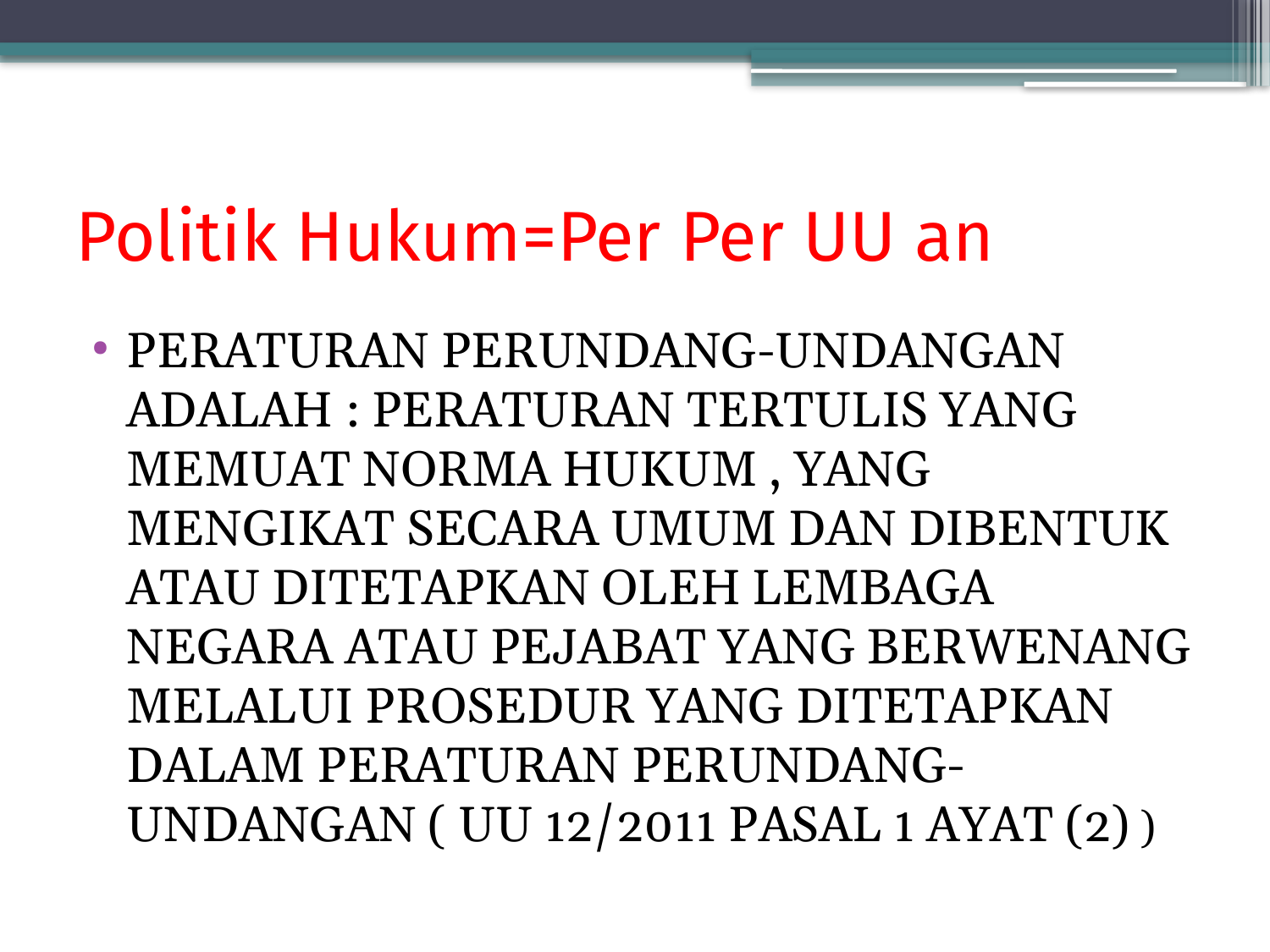

# Politik Hukum=Per Per UU an
PERATURAN PERUNDANG-UNDANGAN ADALAH : PERATURAN TERTULIS YANG MEMUAT NORMA HUKUM , YANG MENGIKAT SECARA UMUM DAN DIBENTUK ATAU DITETAPKAN OLEH LEMBAGA NEGARA ATAU PEJABAT YANG BERWENANG MELALUI PROSEDUR YANG DITETAPKAN DALAM PERATURAN PERUNDANG-UNDANGAN ( UU 12/2011 PASAL 1 AYAT (2) )